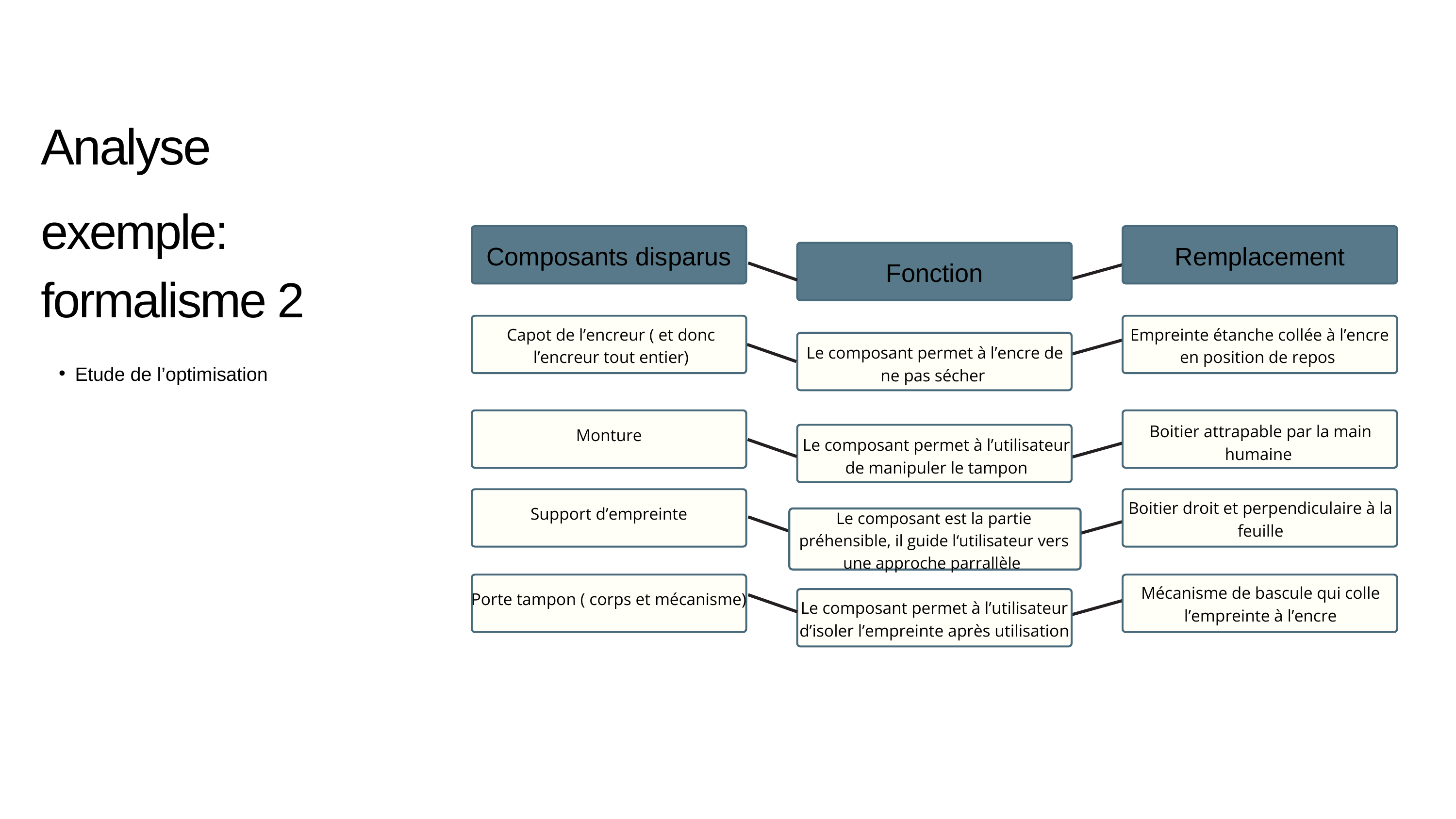

Analyse
exemple: formalisme 2

Composants disparus
Remplacement

Fonction

Empreinte étanche collée à l’encre en position de repos
Capot de l’encreur ( et donc l’encreur tout entier)

Le composant permet à l’encre de ne pas sécher

Etude de l’optimisation

Boitier attrapable par la main humaine
Monture

Le composant permet à l’utilisateur de manipuler le tampon

Boitier droit et perpendiculaire à la feuille
Support d’empreinte

Le composant est la partie préhensible, il guide l‘utilisateur vers une approche parrallèle

Mécanisme de bascule qui colle l’empreinte à l’encre

Porte tampon ( corps et mécanisme)

Le composant permet à l’utilisateur d’isoler l’empreinte après utilisation